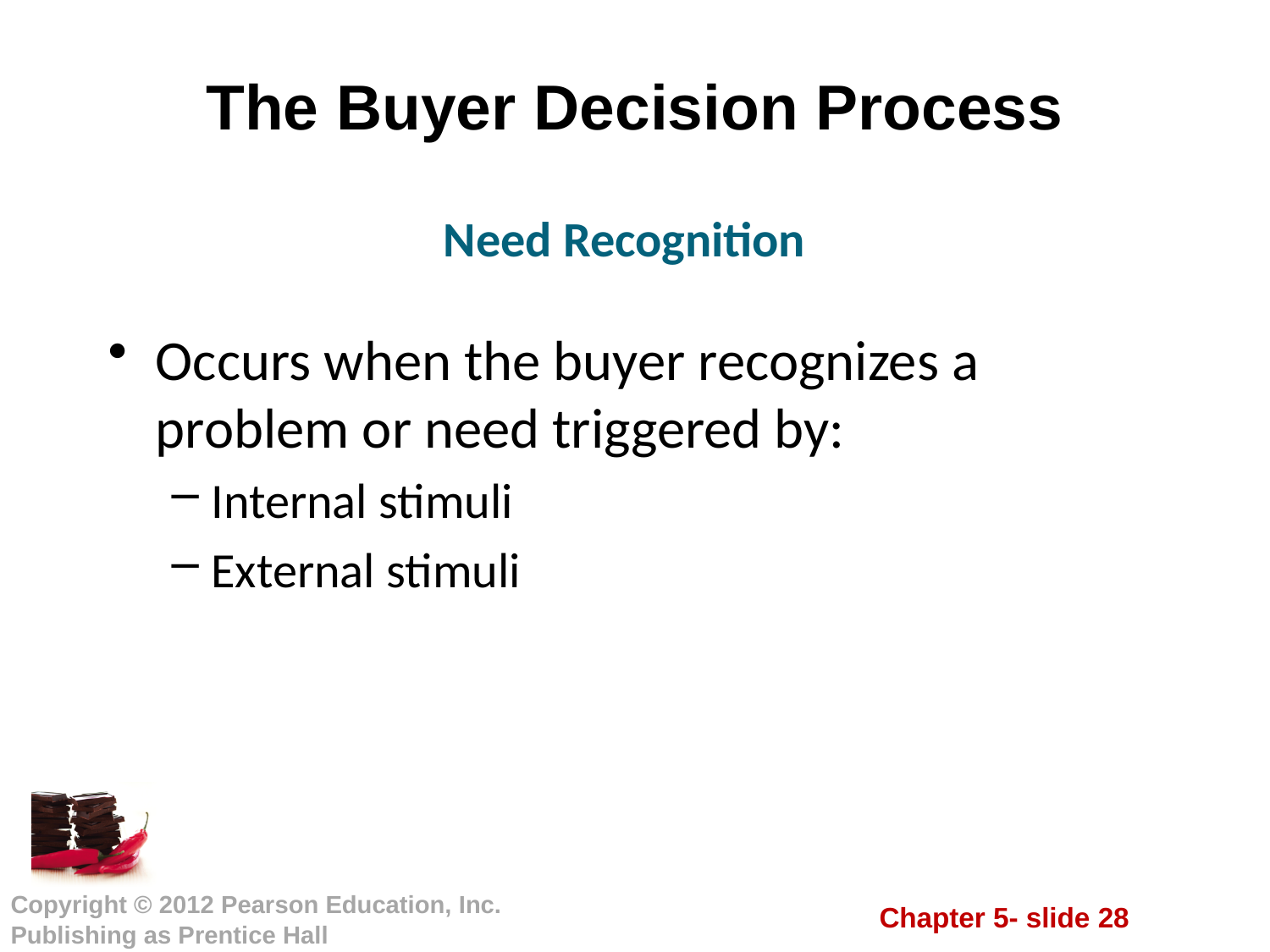

# The Buyer Decision Process
Need Recognition

Occurs when the buyer recognizes a problem or need triggered by:
Internal stimuli
External stimuli